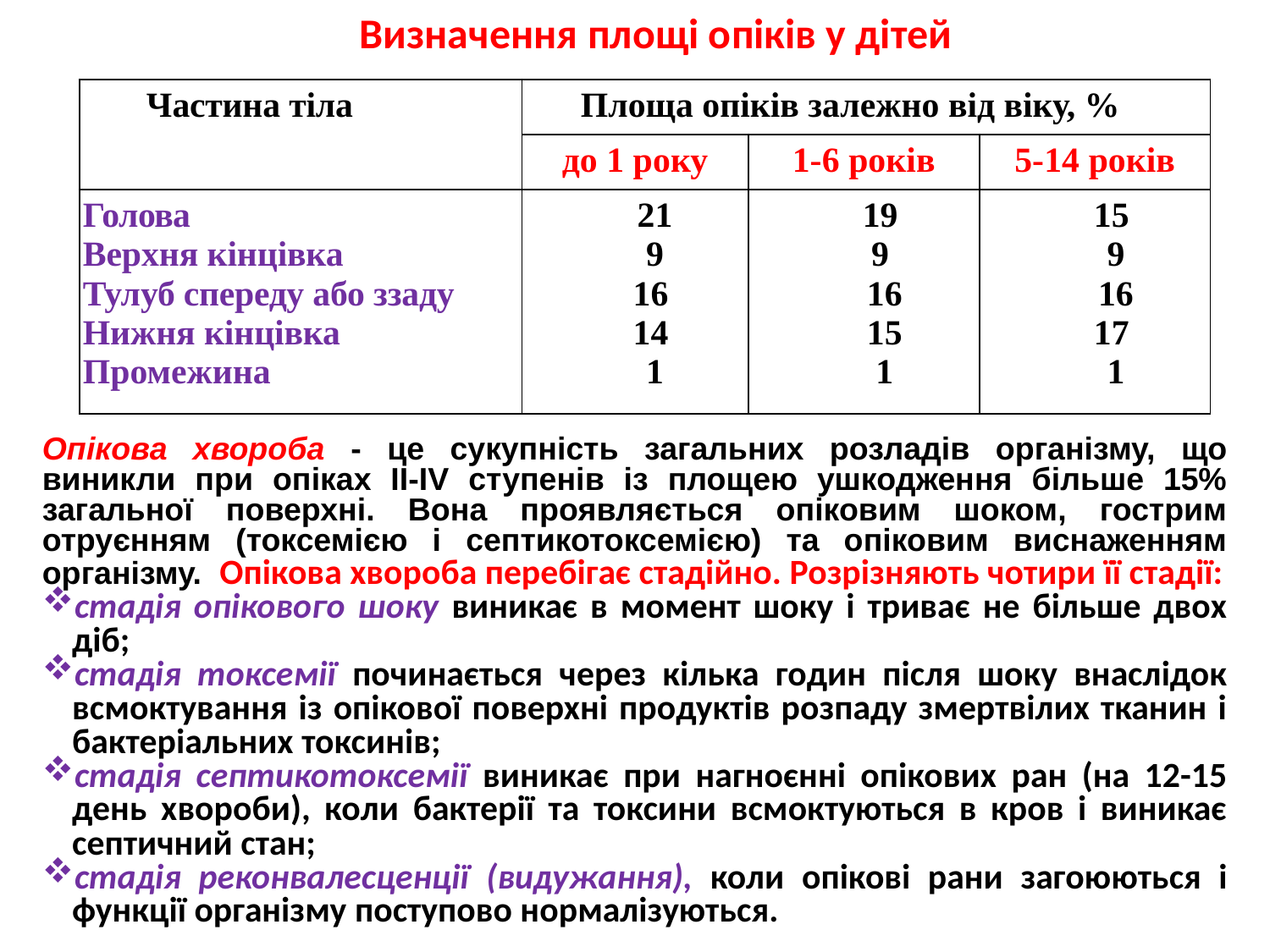

Визначення площі опіків у дітей
| Частина тіла | Площа опіків залежно від віку, % |  |  |
| --- | --- | --- | --- |
|  | до 1 року | 1-6 років | 5-14 років |
| Голова Верхня кінцівка Тулуб спереду або ззаду Нижня кінцівка Промежина | 21 9 16 14 1 | 19 9 16 15 1 | 15 9 16 17 1 |
Опікова хвороба - це сукупність загальних розладів організму, що виникли при опіках ІІ-ІV ступенів із площею ушкодження більше 15% загальної поверхні. Вона проявляється опіковим шоком, гострим отруєнням (токсемією і септикотоксемією) та опіковим виснаженням організму.  Опікова хвороба перебігає стадійно. Розрізняють чотири її стадії:
стадія опікового шоку виникає в момент шоку і триває не більше двох діб;
стадія токсемії починається через кілька годин після шоку внаслідок всмоктування із опікової поверхні продуктів розпаду змертвілих тканин і бактеріальних токсинів;
стадія септикотоксемії виникає при нагноєнні опікових ран (на 12-15 день хвороби), коли бактерії та токсини всмоктуються в кров і виникає септичний стан;
стадія реконвалесценції (видужання), коли опікові рани загою­ються і функції організму поступово нормалізуються.